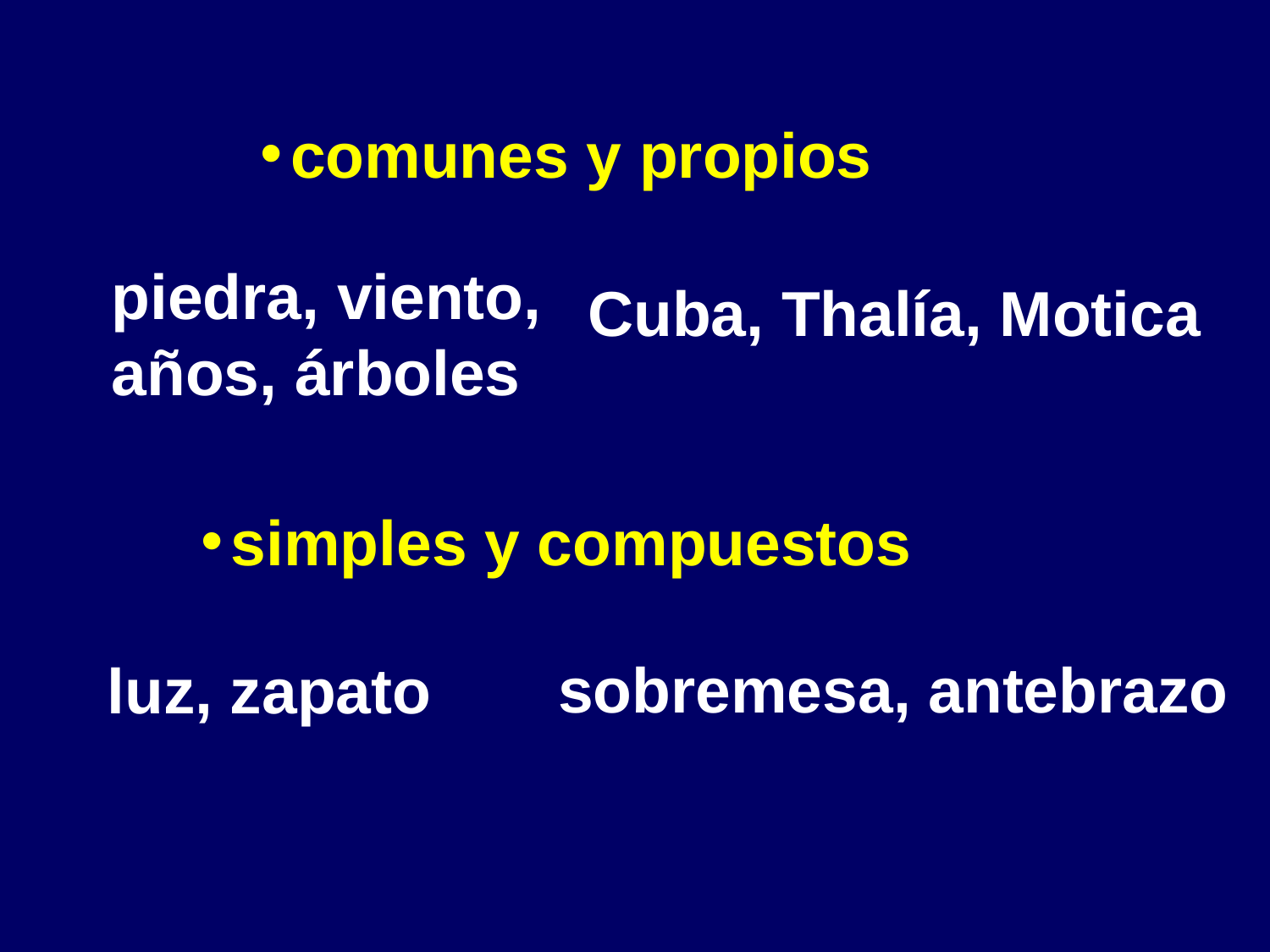

comunes y propios

piedra, viento, años, árboles
Cuba, Thalía, Motica
simples y compuestos
sobremesa, antebrazo
  luz, zapato